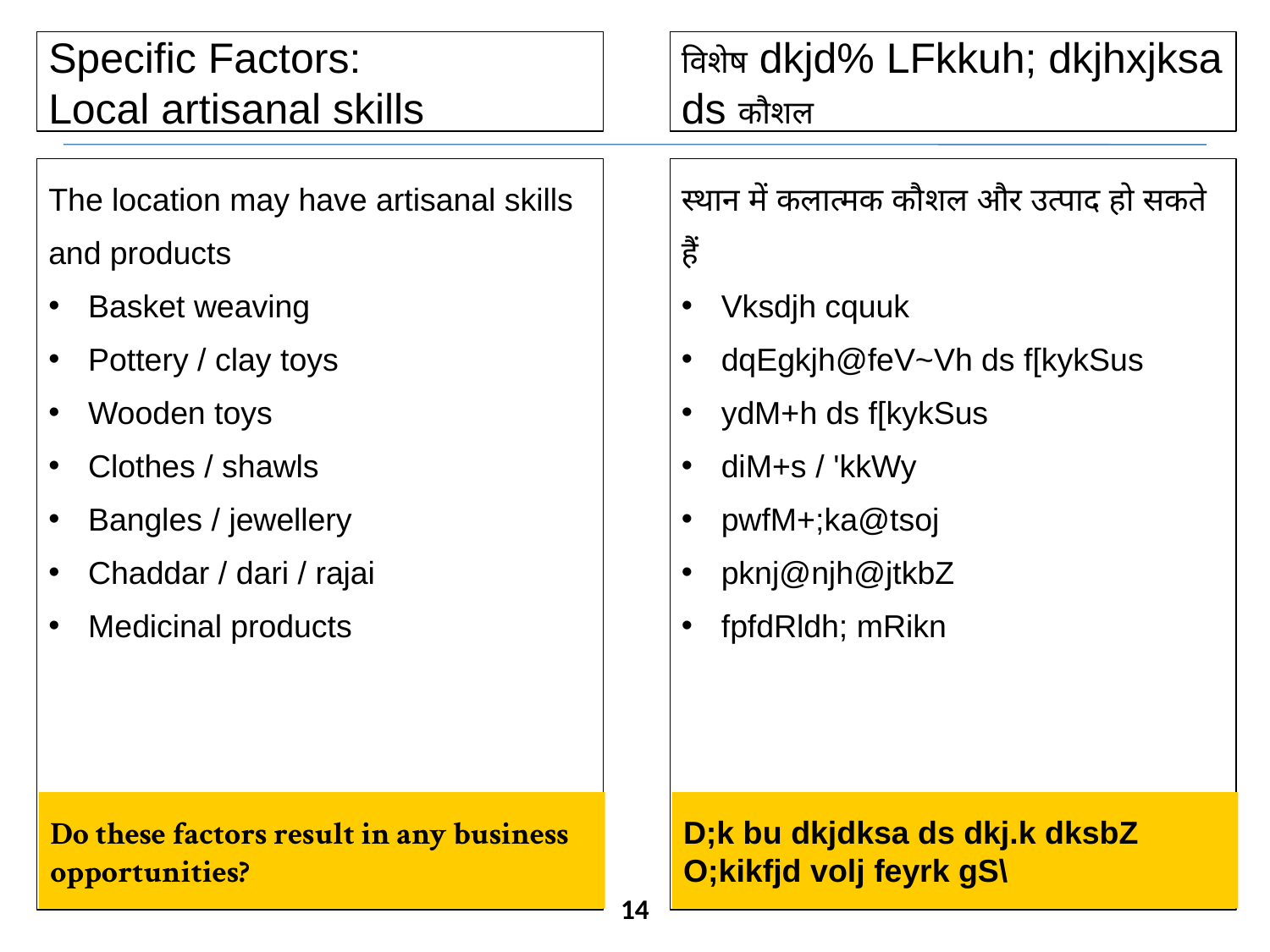

Specific Factors:
Local artisanal skills
विशेष dkjd% LFkkuh; dkjhxjksa ds कौशल

The location may have artisanal skills and products
Basket weaving
Pottery / clay toys
Wooden toys
Clothes / shawls
Bangles / jewellery
Chaddar / dari / rajai
Medicinal products

स्थान में कलात्मक कौशल और उत्पाद हो सकते हैं
Vksdjh cquuk
dqEgkjh@feV~Vh ds f[kykSus
ydM+h ds f[kykSus
diM+s / 'kkWy
pwfM+;ka@tsoj
pknj@njh@jtkbZ
fpfdRldh; mRikn
Do these factors result in any business opportunities?
D;k bu dkjdksa ds dkj.k dksbZ O;kikfjd volj feyrk gS\
14